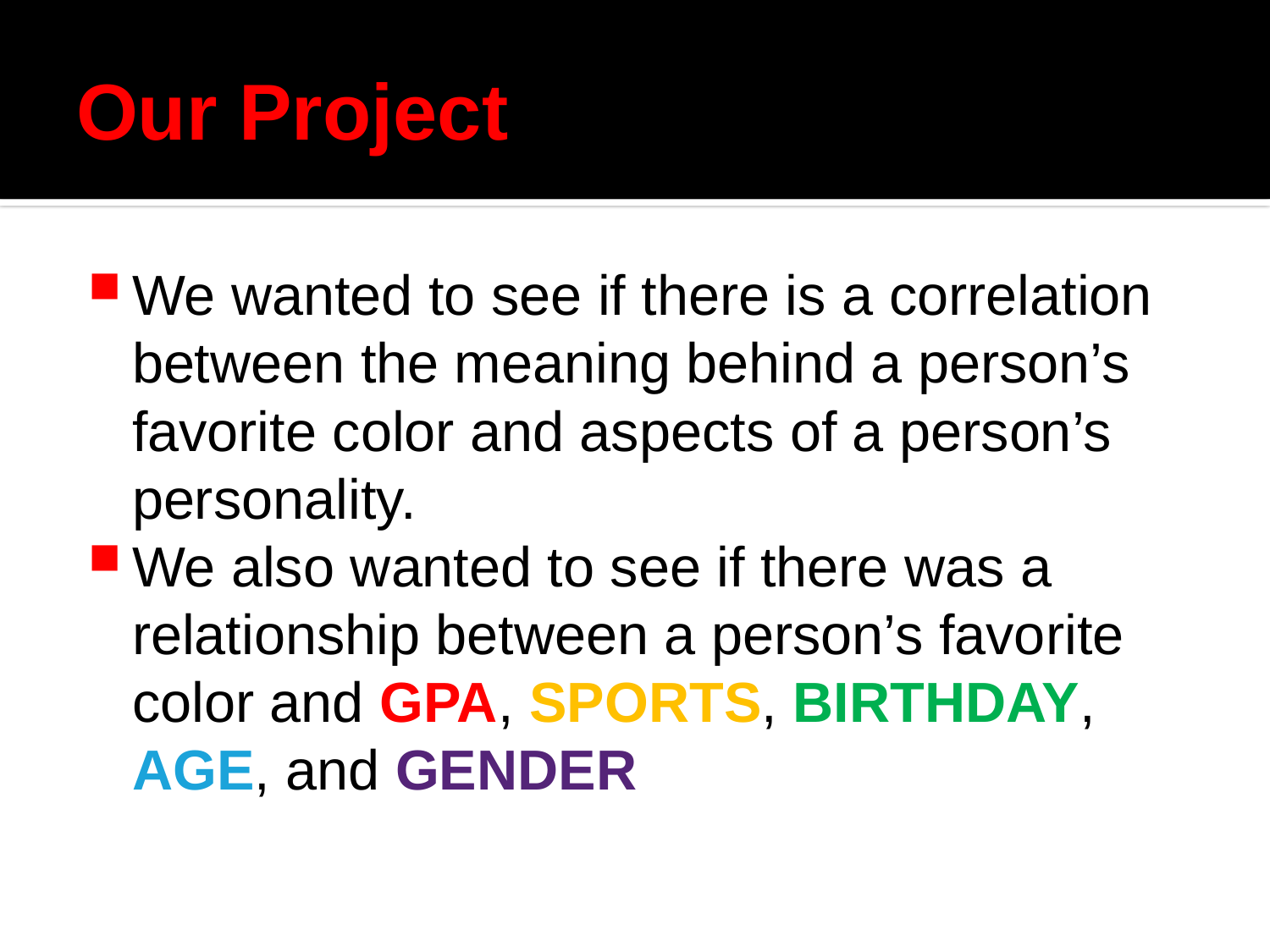

# Our Project
We wanted to see if there is a correlation between the meaning behind a person’s favorite color and aspects of a person’s personality.
We also wanted to see if there was a relationship between a person’s favorite color and GPA, SPORTS, BIRTHDAY, AGE, and GENDER